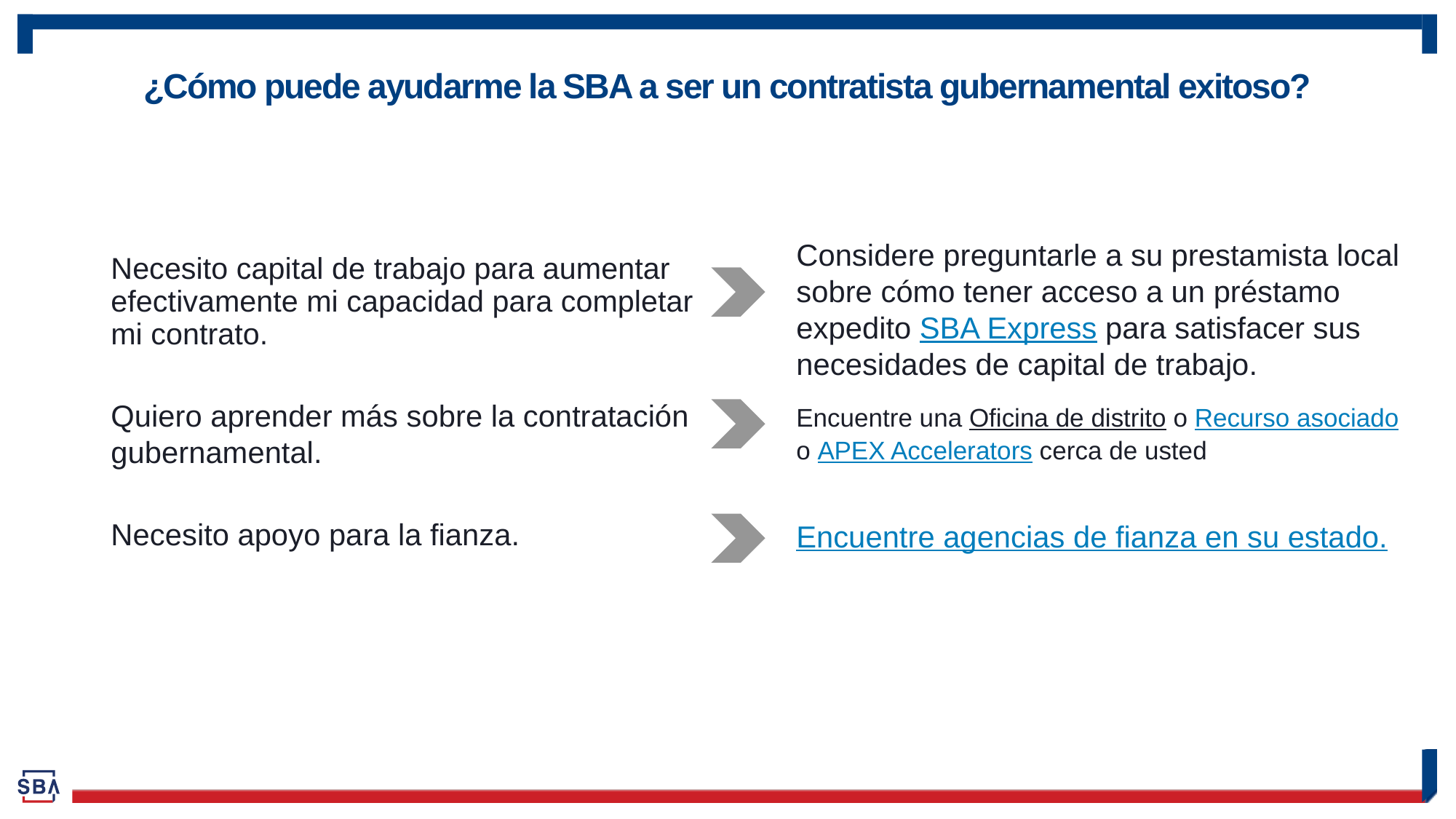

# ¿Cómo puede ayudarme la SBA a ser un contratista gubernamental exitoso?
Considere preguntarle a su prestamista local sobre cómo tener acceso a un préstamo expedito SBA Express para satisfacer sus necesidades de capital de trabajo.
Necesito capital de trabajo para aumentar efectivamente mi capacidad para completar mi contrato.

Quiero aprender más sobre la contratación gubernamental.
Encuentre una Oficina de distrito o Recurso asociado o APEX Accelerators cerca de usted

Necesito apoyo para la fianza.
Encuentre agencias de fianza en su estado.